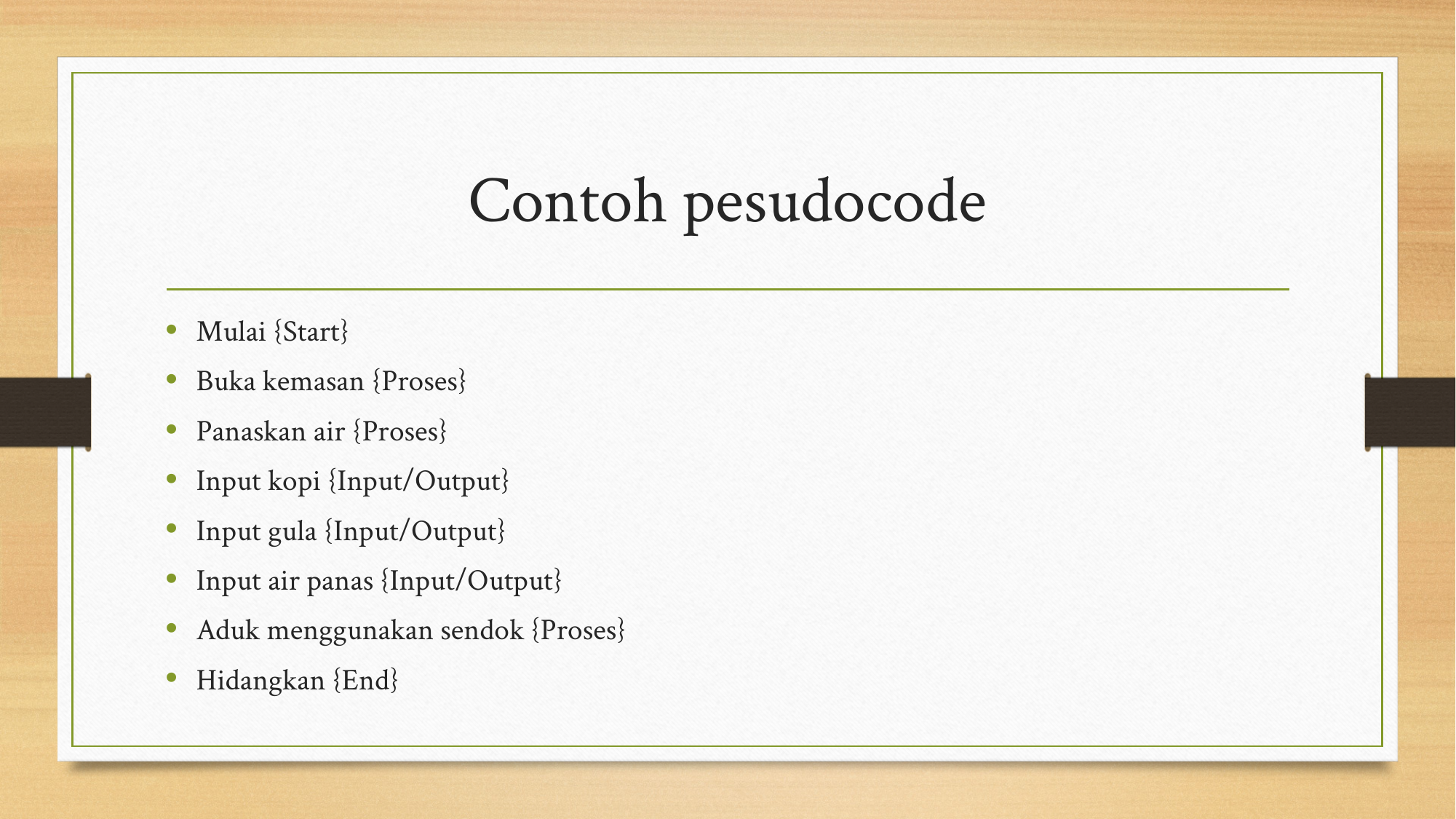

# Contoh pesudocode
Mulai {Start}
Buka kemasan {Proses}
Panaskan air {Proses}
Input kopi {Input/Output}
Input gula {Input/Output}
Input air panas {Input/Output}
Aduk menggunakan sendok {Proses}
Hidangkan {End}